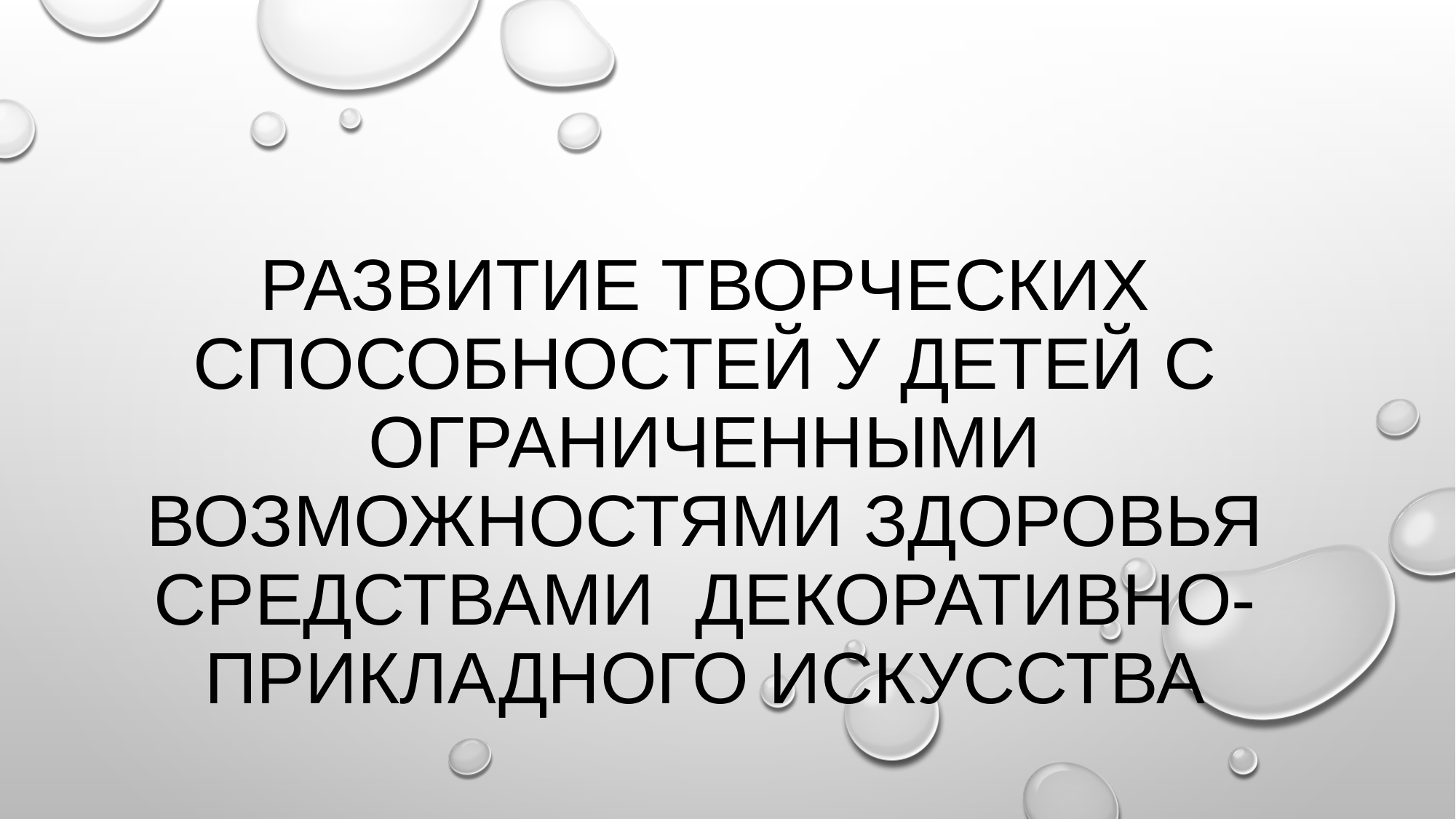

# Развитие творческих способностей у детей с ограниченными возможностями здоровья средствами  декоративно-прикладного искусства